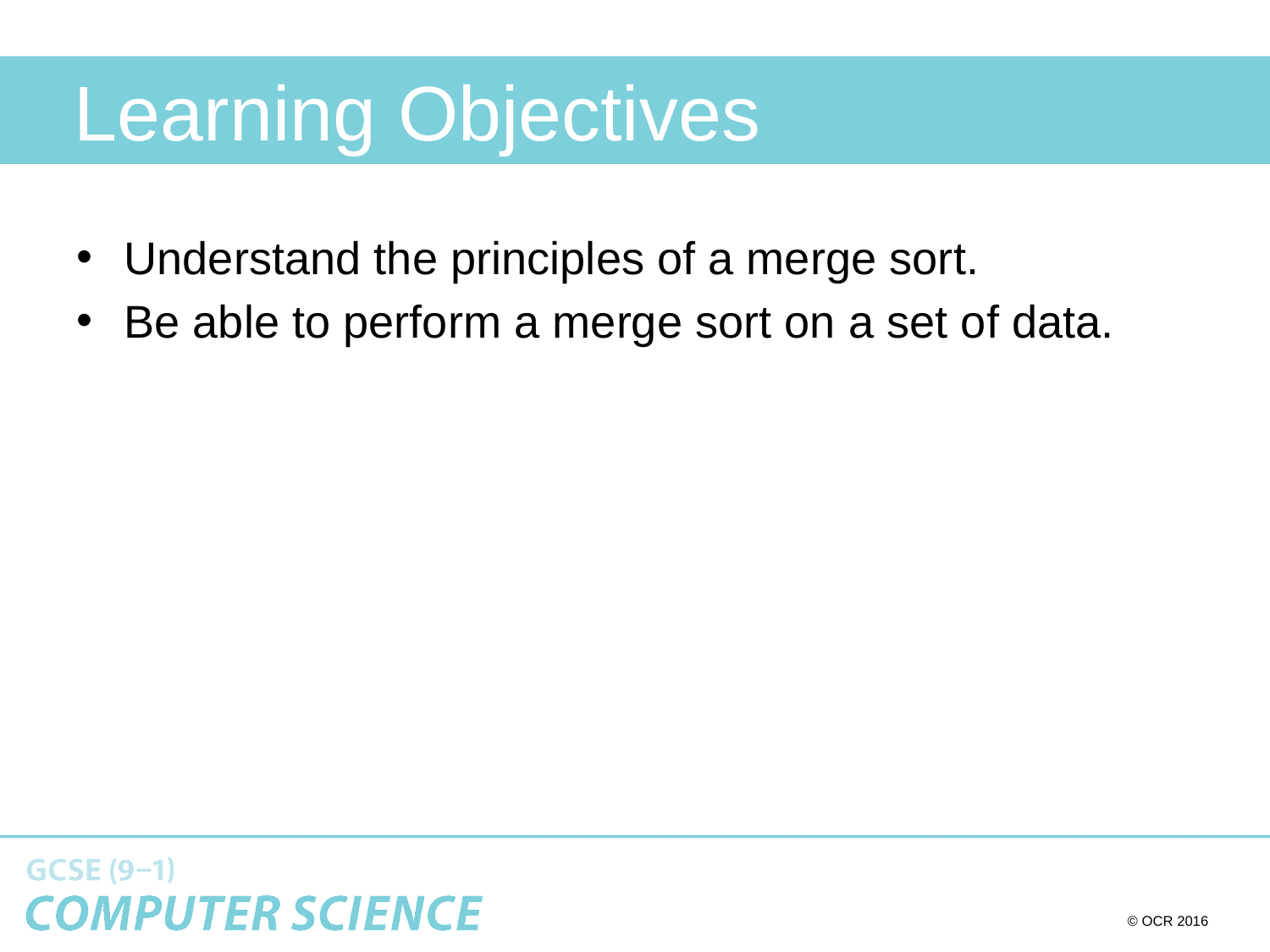

# Learning Objectives
Understand the principles of a merge sort.
Be able to perform a merge sort on a set of data.